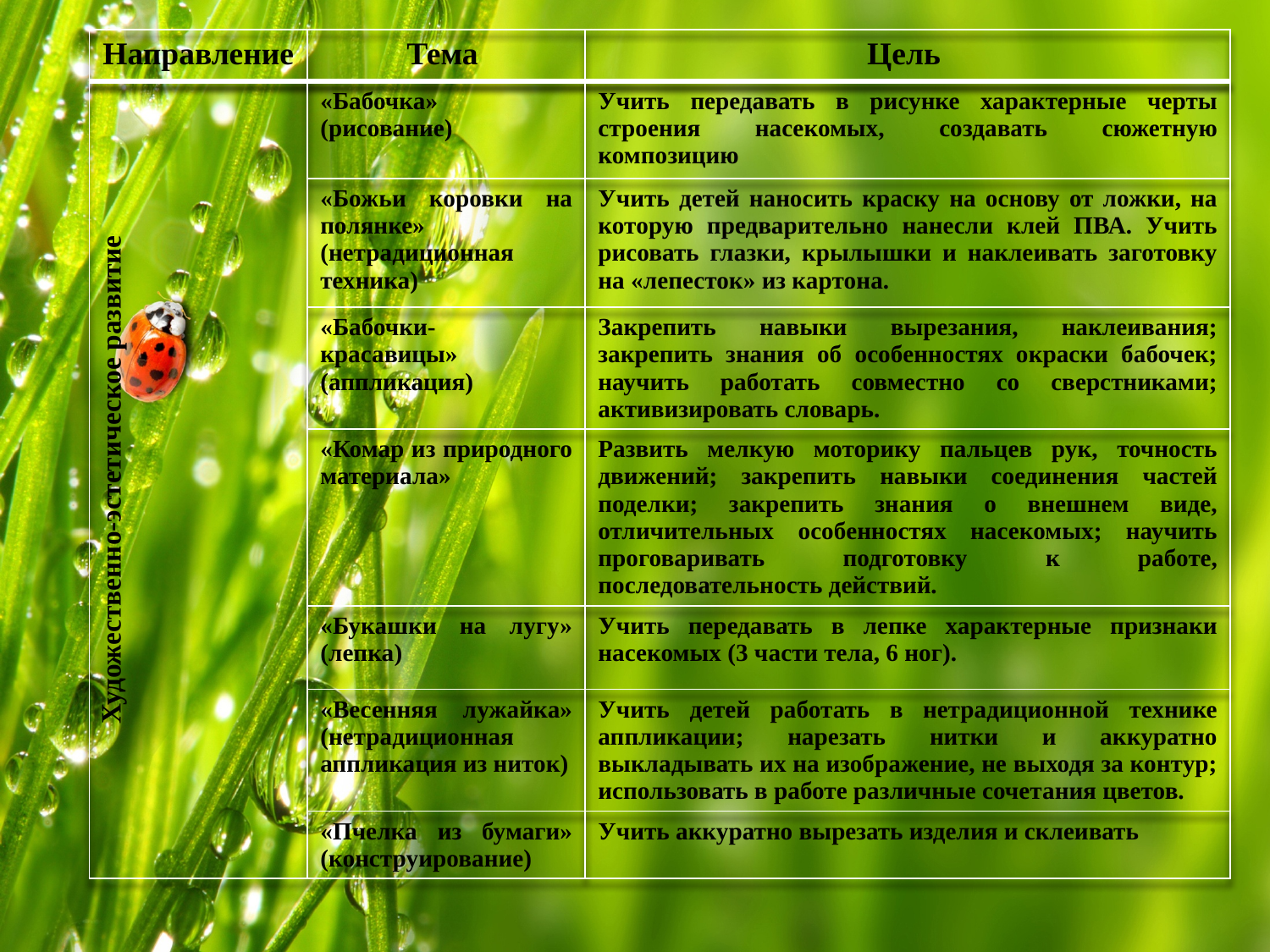

| Направление | Тема | Цель |
| --- | --- | --- |
| Художественно-эстетическое развитие | «Бабочка» (рисование) | Учить передавать в рисунке характерные черты строения насекомых, создавать сюжетную композицию |
|  | «Божьи коровки на полянке» (нетрадиционная техника) | Учить детей наносить краску на основу от ложки, на которую предварительно нанесли клей ПВА. Учить рисовать глазки, крылышки и наклеивать заготовку на «лепесток» из картона. |
|  | «Бабочки-красавицы» (аппликация) | Закрепить навыки вырезания, наклеивания; закрепить знания об особенностях окраски бабочек; научить работать совместно со сверстниками; активизировать словарь. |
|  | «Комар из природного материала» | Развить мелкую моторику пальцев рук, точность движений; закрепить навыки соединения частей поделки; закрепить знания о внешнем виде, отличительных особенностях насекомых; научить проговаривать подготовку к работе, последовательность действий. |
|  | «Букашки на лугу» (лепка) | Учить передавать в лепке характерные признаки насекомых (3 части тела, 6 ног). |
|  | «Весенняя лужайка» (нетрадиционная аппликация из ниток) | Учить детей работать в нетрадиционной технике аппликации; нарезать нитки и аккуратно выкладывать их на изображение, не выходя за контур; использовать в работе различные сочетания цветов. |
|  | «Пчелка из бумаги» (конструирование) | Учить аккуратно вырезать изделия и склеивать |